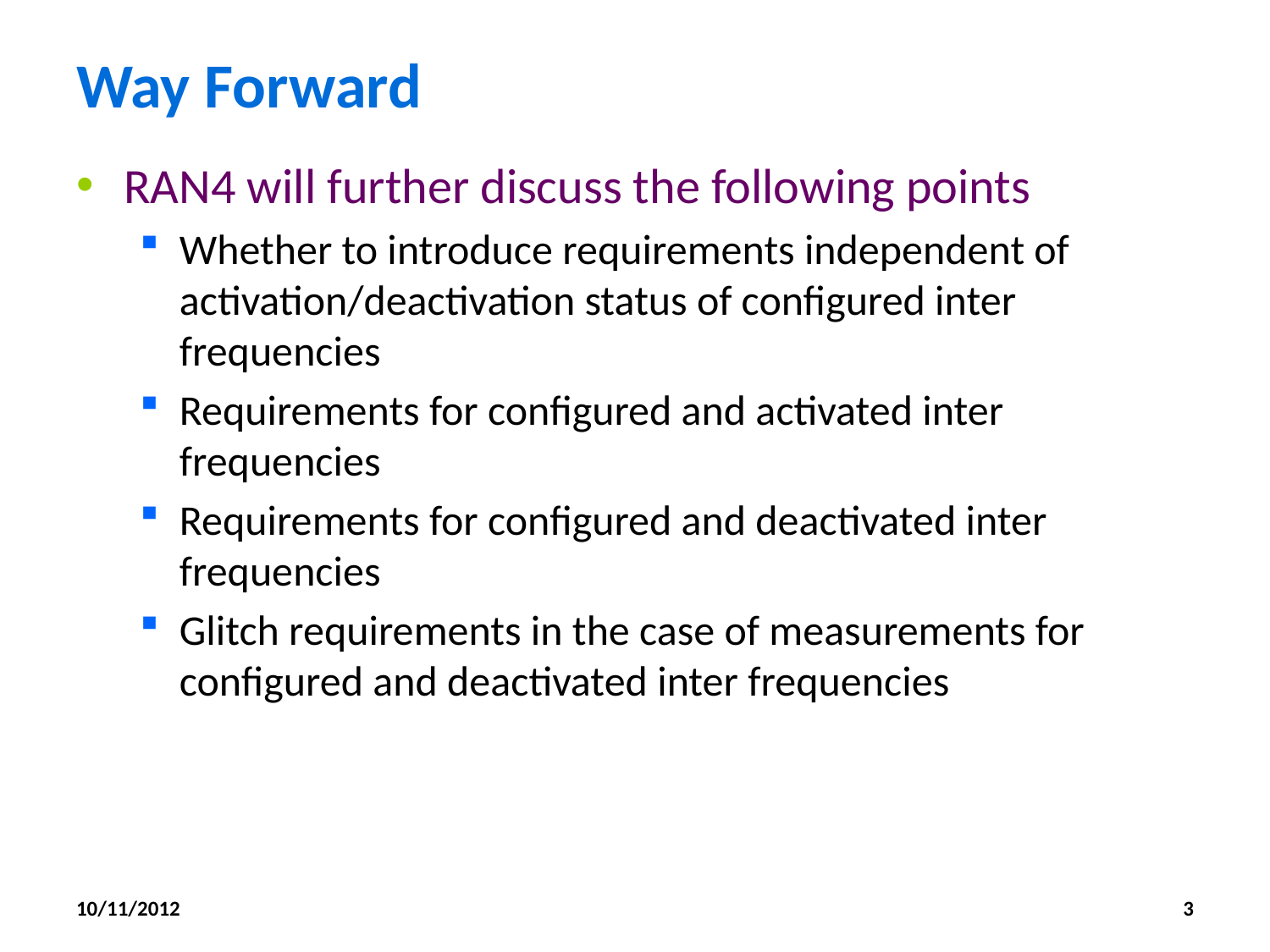

# Way Forward
RAN4 will further discuss the following points
Whether to introduce requirements independent of activation/deactivation status of configured inter frequencies
Requirements for configured and activated inter frequencies
Requirements for configured and deactivated inter frequencies
Glitch requirements in the case of measurements for configured and deactivated inter frequencies

10/11/2012
3